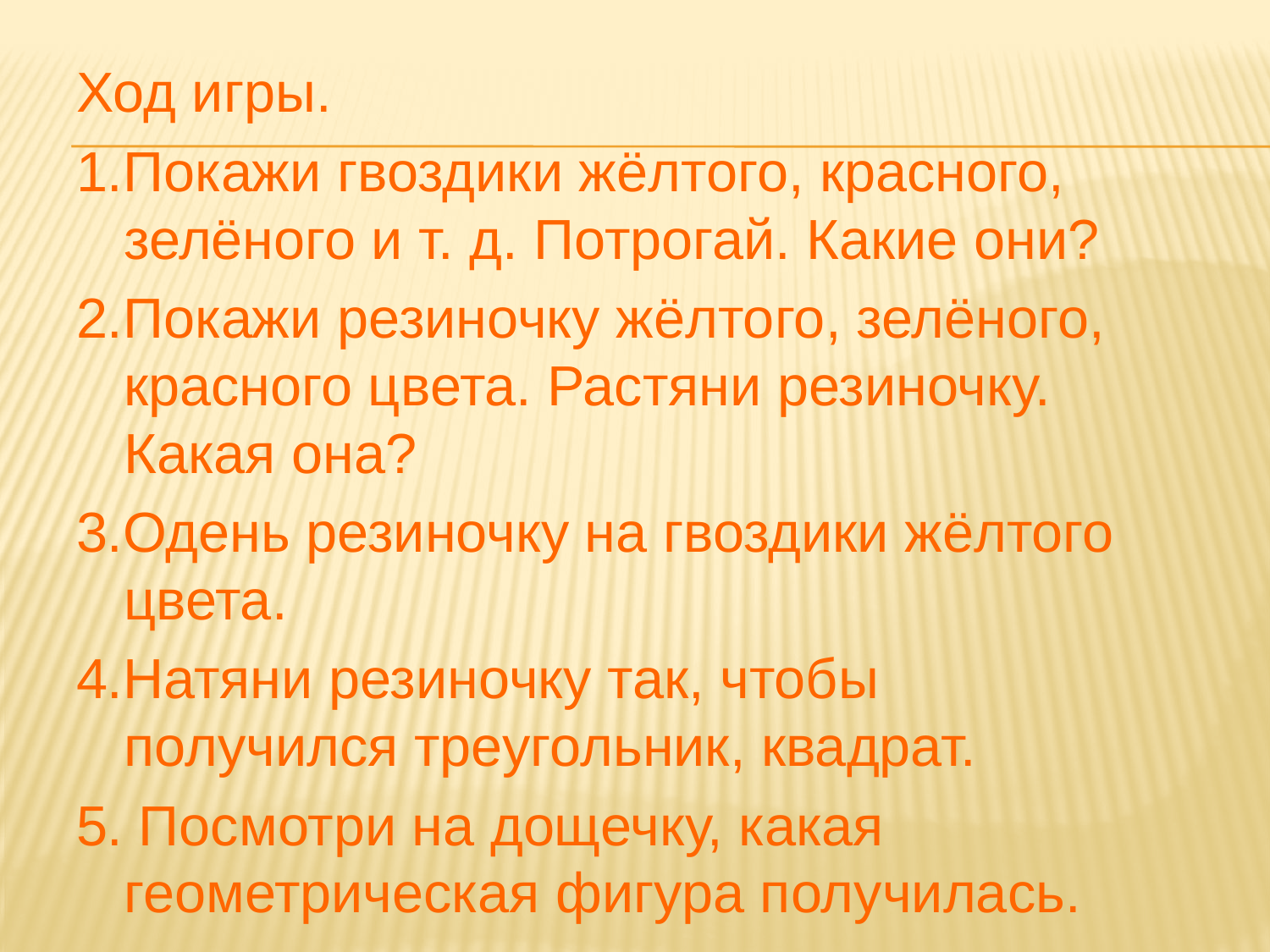

Ход игры.
1.Покажи гвоздики жёлтого, красного, зелёного и т. д. Потрогай. Какие они?
2.Покажи резиночку жёлтого, зелёного, красного цвета. Растяни резиночку. Какая она?
3.Одень резиночку на гвоздики жёлтого цвета.
4.Натяни резиночку так, чтобы получился треугольник, квадрат.
5. Посмотри на дощечку, какая геометрическая фигура получилась.